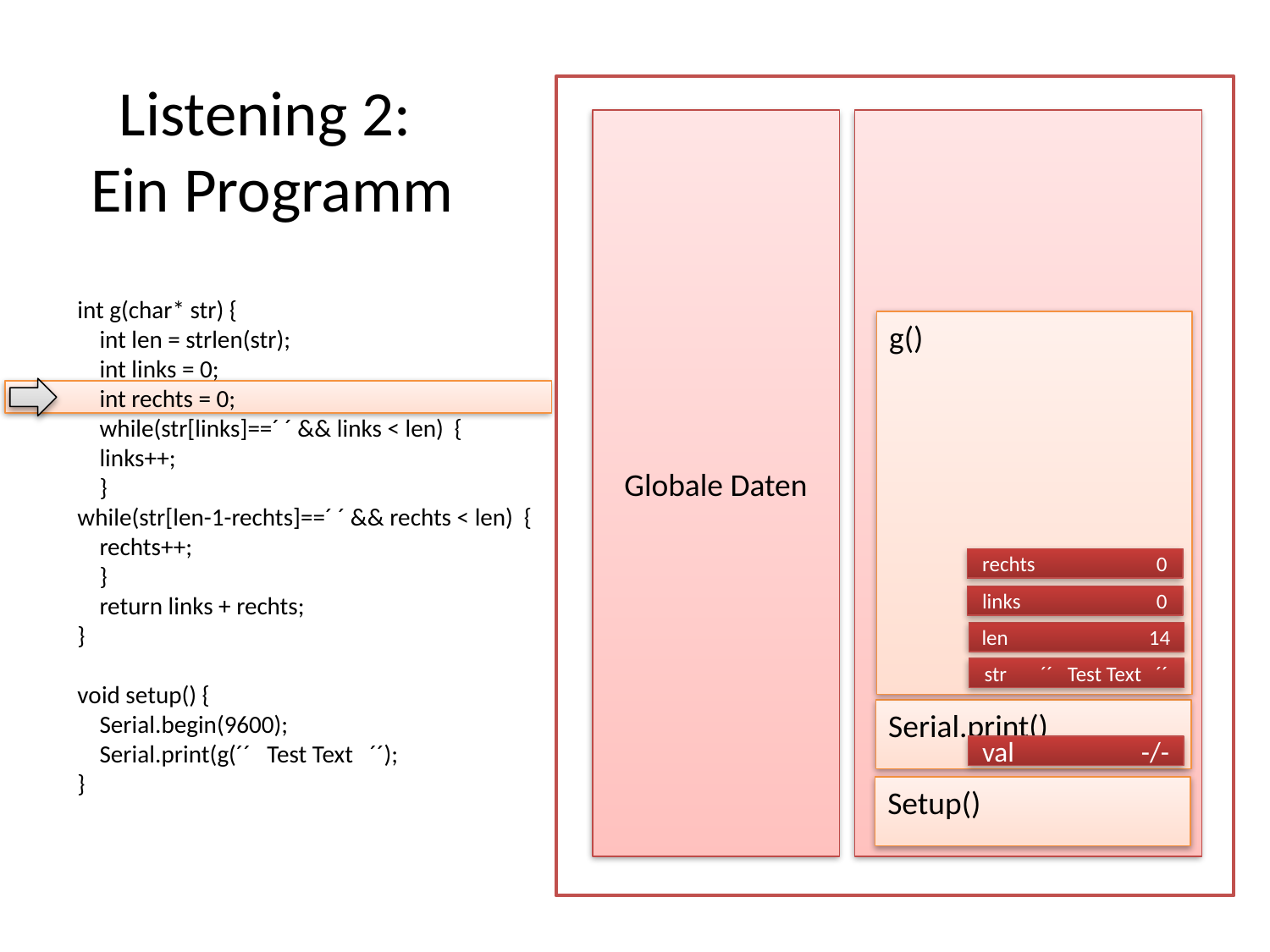

Listening 2:
Ein Programm

Globale Daten
Lokale
Daten

Globale Daten
Lokale
Daten
int g(char* str) {
    int len = strlen(str);
    int links = 0;
    int rechts = 0;
    while(str[links]==´ ´ && links < len)  {
    links++;
    }
while(str[len-1-rechts]==´ ´ && rechts < len)  {
    rechts++;
    }
    return links + rechts;
}

void setup() {
    Serial.begin(9600);
    Serial.print(g(´´   Test Text   ´´);
}
g()

rechts                         0
links                            0
len                             14
str       ´´   Test Text   ´´
Serial.print()
val                    -/-
Setup()
Setup()
Setup()